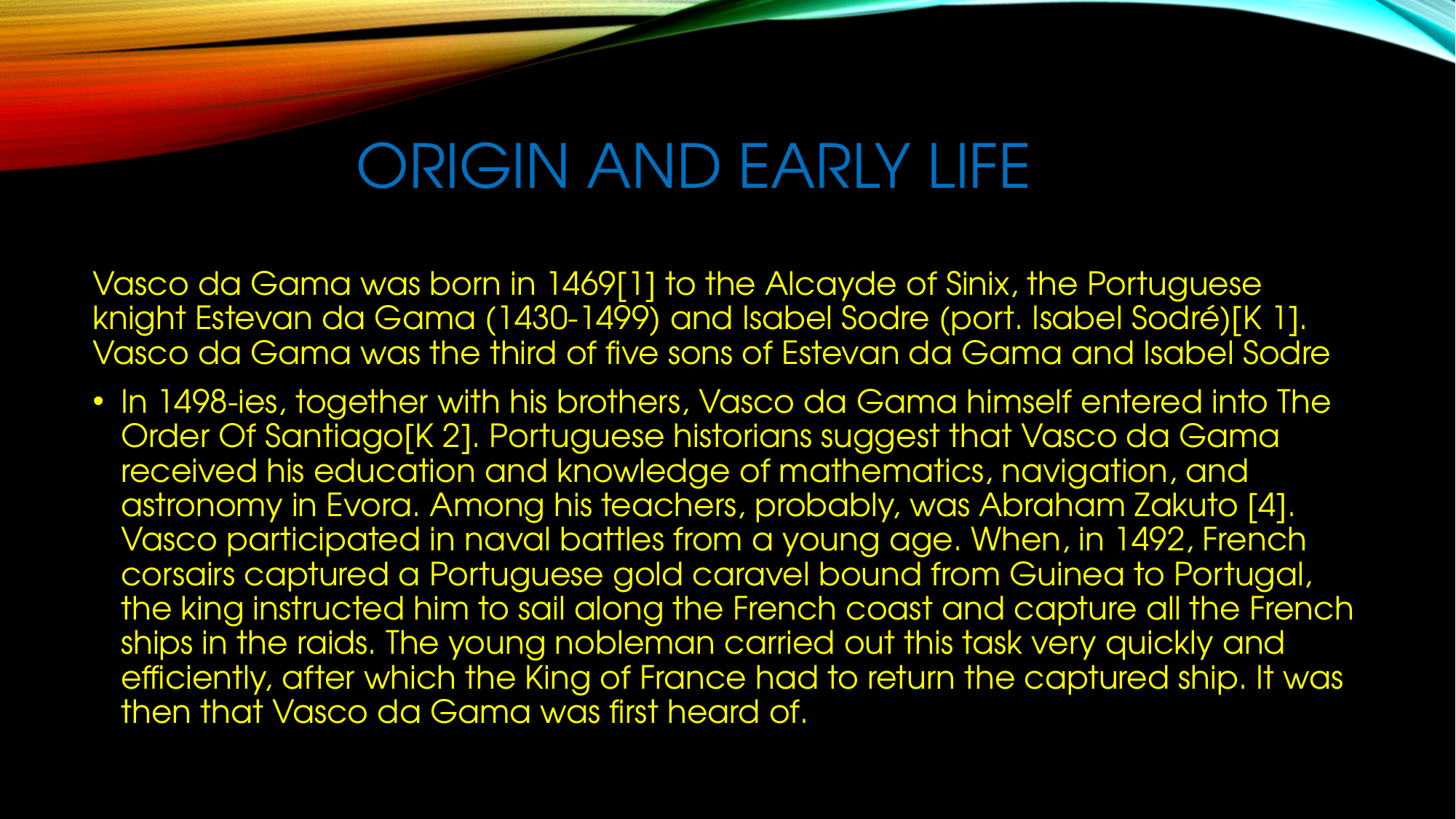

# Origin and early life
Vasco da Gama was born in 1469[1] to the Alcayde of Sinix, the Portuguese knight Estevan da Gama (1430-1499) and Isabel Sodre (port. Isabel Sodré)[K 1]. Vasco da Gama was the third of five sons of Estevan da Gama and Isabel Sodre
In 1498-ies, together with his brothers, Vasco da Gama himself entered into The Order Of Santiago[K 2]. Portuguese historians suggest that Vasco da Gama received his education and knowledge of mathematics, navigation, and astronomy in Evora. Among his teachers, probably, was Abraham Zakuto [4]. Vasco participated in naval battles from a young age. When, in 1492, French corsairs captured a Portuguese gold caravel bound from Guinea to Portugal, the king instructed him to sail along the French coast and capture all the French ships in the raids. The young nobleman carried out this task very quickly and efficiently, after which the King of France had to return the captured ship. It was then that Vasco da Gama was first heard of.